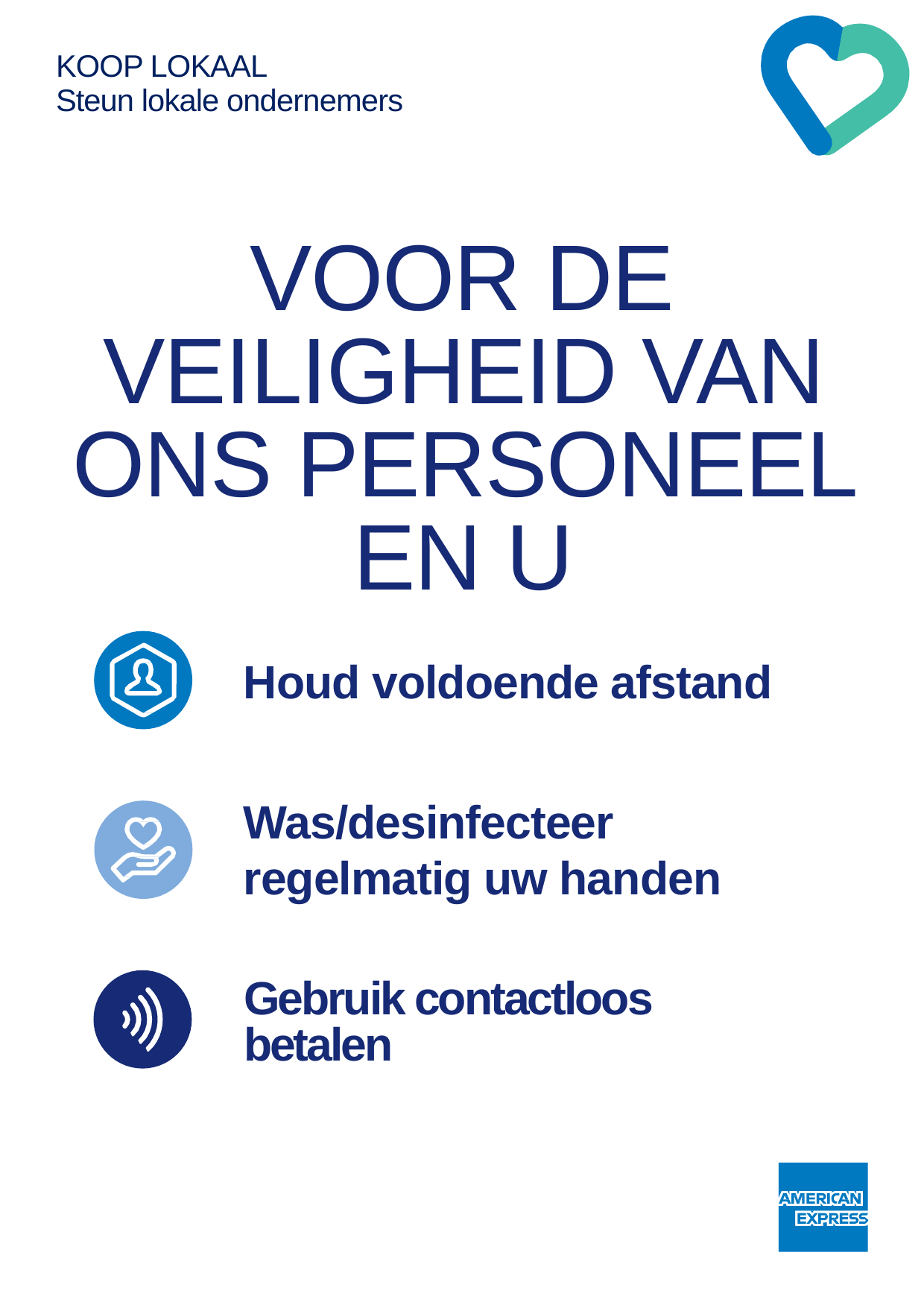

KOOP LOKAAL
Steun lokale ondernemers
VOOR DE VEILIGHEID VAN ONS PERSONEEL EN U

Houd voldoende afstand
Was/desinfecteer regelmatig uw handen

Gebruik contactloos betalen